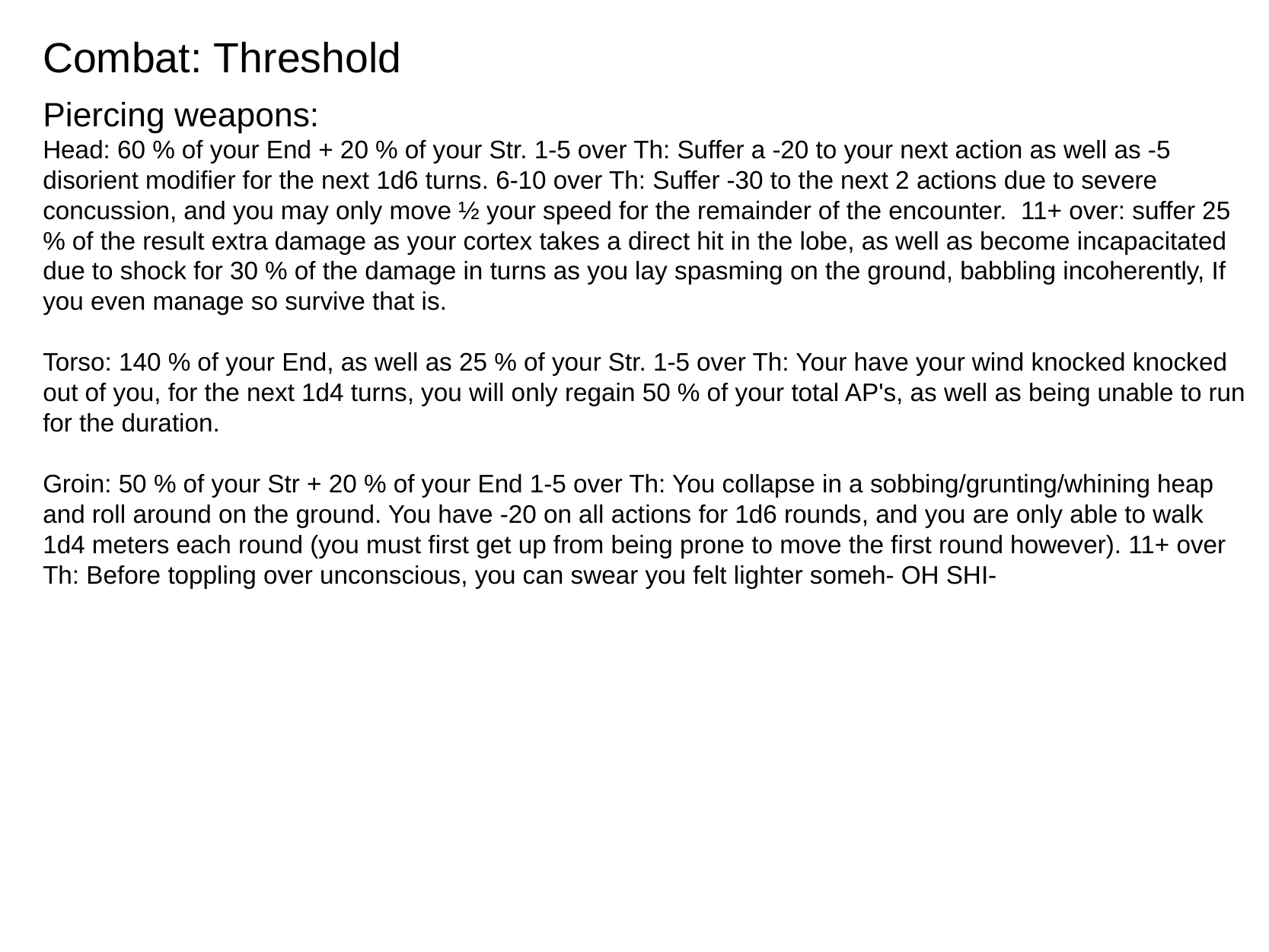

# Combat: Threshold
Piercing weapons:
Head: 60 % of your End + 20 % of your Str. 1-5 over Th: Suffer a -20 to your next action as well as -5 disorient modifier for the next 1d6 turns. 6-10 over Th: Suffer -30 to the next 2 actions due to severe concussion, and you may only move ½ your speed for the remainder of the encounter.  11+ over: suffer 25 % of the result extra damage as your cortex takes a direct hit in the lobe, as well as become incapacitated due to shock for 30 % of the damage in turns as you lay spasming on the ground, babbling incoherently, If you even manage so survive that is.

Torso: 140 % of your End, as well as 25 % of your Str. 1-5 over Th: Your have your wind knocked knocked out of you, for the next 1d4 turns, you will only regain 50 % of your total AP's, as well as being unable to run for the duration.

Groin: 50 % of your Str + 20 % of your End 1-5 over Th: You collapse in a sobbing/grunting/whining heap and roll around on the ground. You have -20 on all actions for 1d6 rounds, and you are only able to walk 1d4 meters each round (you must first get up from being prone to move the first round however). 11+ over Th: Before toppling over unconscious, you can swear you felt lighter someh- OH SHI-